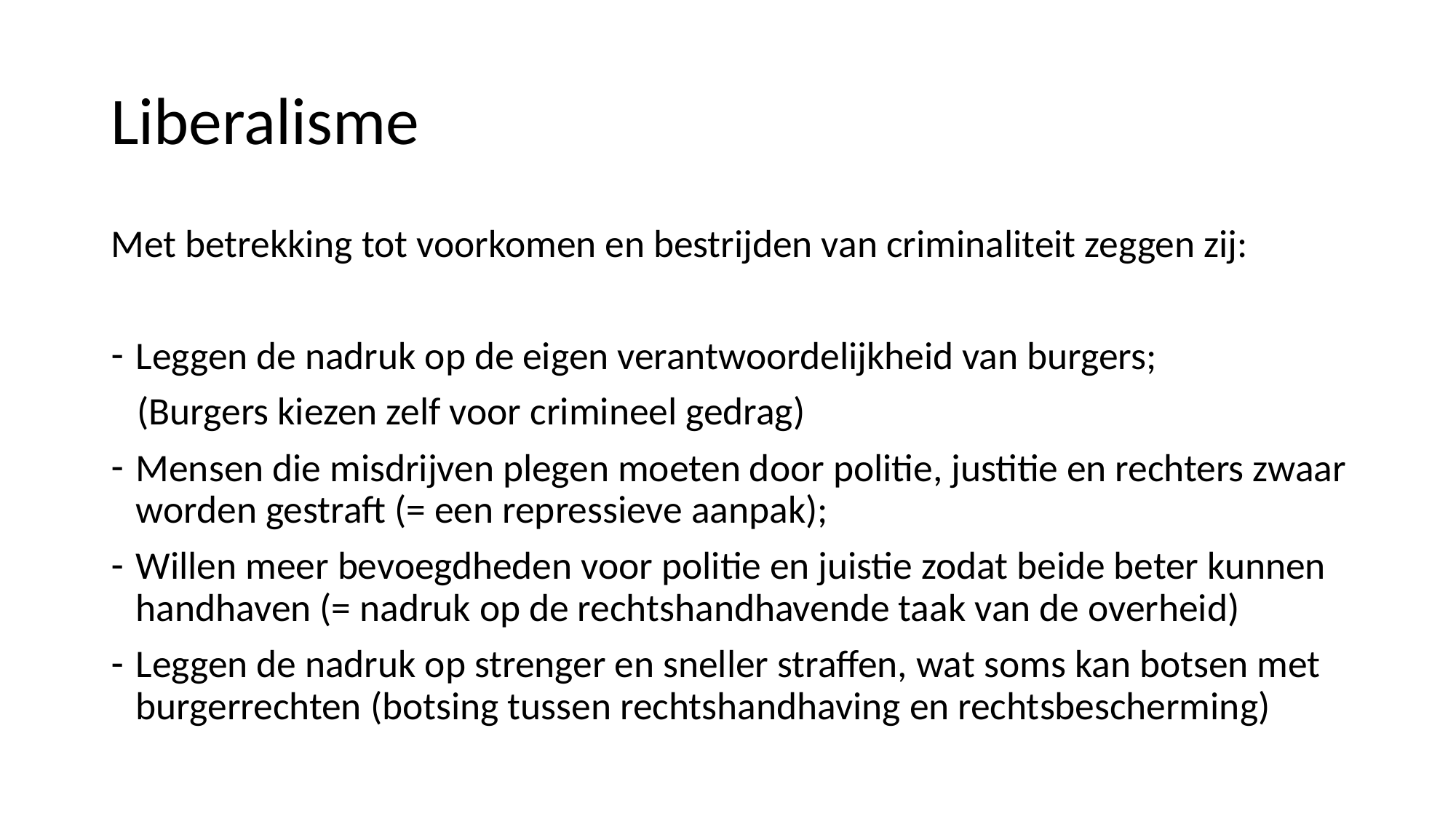

# Liberalisme
Met betrekking tot voorkomen en bestrijden van criminaliteit zeggen zij:

Leggen de nadruk op de eigen verantwoordelijkheid van burgers;
   (Burgers kiezen zelf voor crimineel gedrag)
Mensen die misdrijven plegen moeten door politie, justitie en rechters zwaar worden gestraft (= een repressieve aanpak);
Willen meer bevoegdheden voor politie en juistie zodat beide beter kunnen handhaven (= nadruk op de rechtshandhavende taak van de overheid)
Leggen de nadruk op strenger en sneller straffen, wat soms kan botsen met burgerrechten (botsing tussen rechtshandhaving en rechtsbescherming)